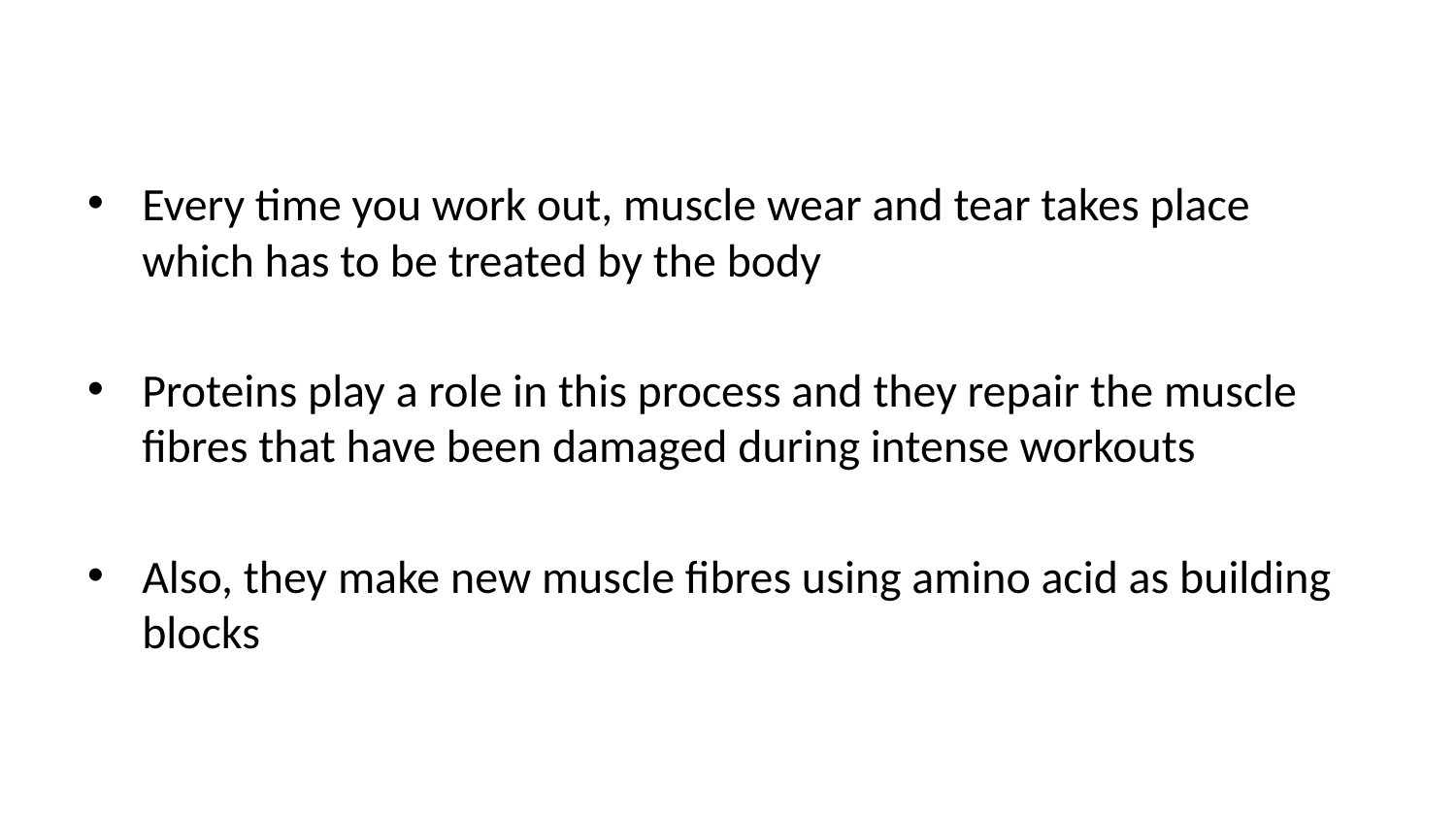

Every time you work out, muscle wear and tear takes place which has to be treated by the body

Proteins play a role in this process and they repair the muscle fibres that have been damaged during intense workouts

Also, they make new muscle fibres using amino acid as building blocks